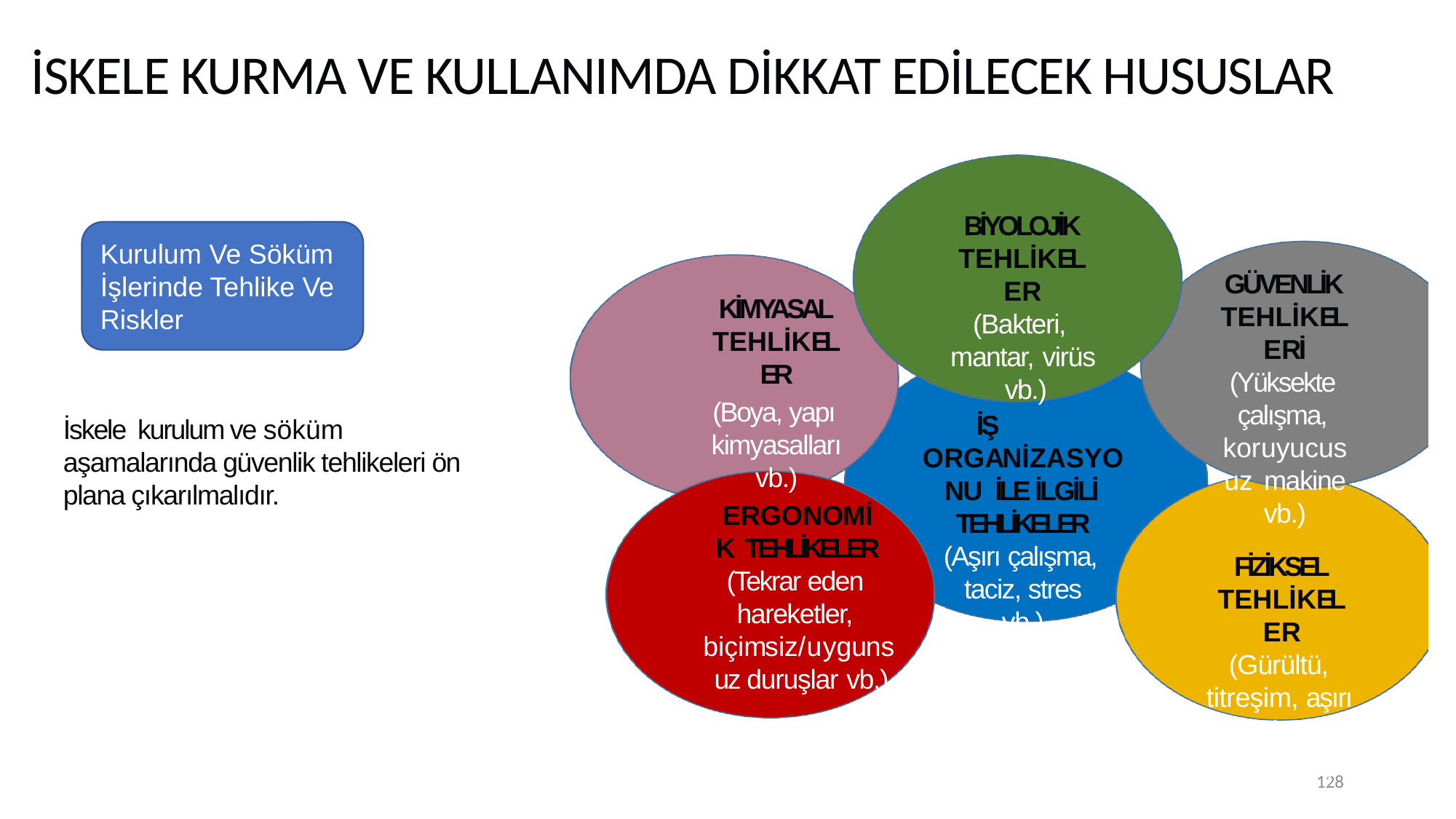

İSKELE KURMA VE KULLANIMDA DİKKAT EDİLECEK HUSUSLAR

BİYOLOJİK  TEHLİKELER
(Bakteri,  mantar, virüs  vb.)
Kurulum Ve Söküm İşlerinde Tehlike Ve Riskler
GÜVENLİK  TEHLİKELERİ
(Yüksekte  çalışma,  koruyucusuz  makine vb.)
KİMYASAL  TEHLİKELER
(Boya, yapı  kimyasalları vb.)
İŞ                ORGANİZASYONU  İLE İLGİLİ  TEHLİKELER
(Aşırı çalışma,  taciz, stres vb.)
İskele  kurulum ve söküm aşamalarında güvenlik tehlikeleri ön plana çıkarılmalıdır.
ERGONOMİK  TEHLİKELER
(Tekrar eden  hareketler,  biçimsiz/uyguns  uz duruşlar vb.)
FİZİKSEL  TEHLİKELER
(Gürültü,  titreşim, aşırı  soğuk veya sıcak  vb.)
128